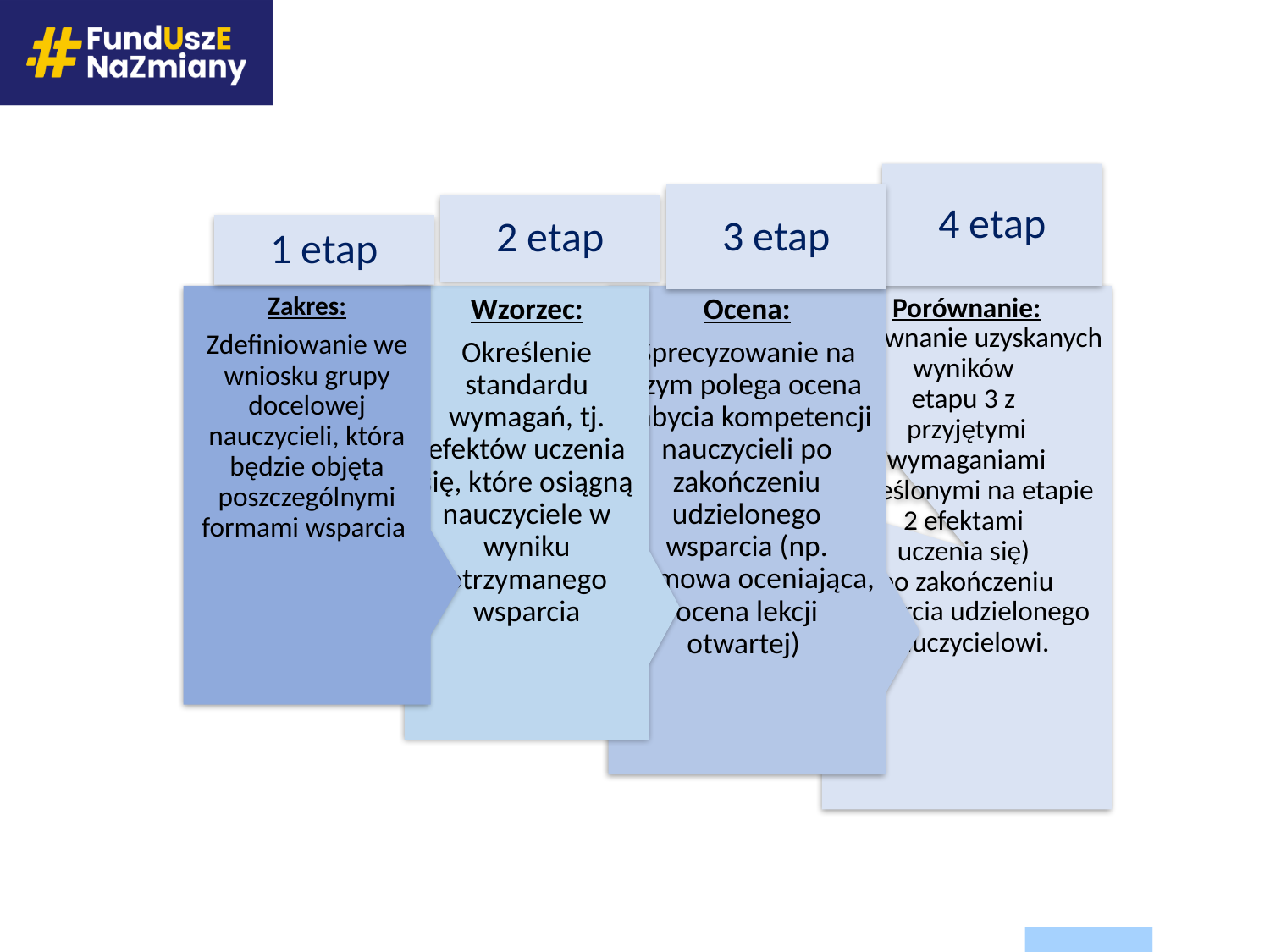

Porównanie: porównanie uzyskanych wyników
etapu 3 z
przyjętymi wymaganiami (określonymi na etapie
2 efektami
uczenia się)
po zakończeniu wsparcia udzielonego nauczycielowi.
4 etap
Ocena:
Sprecyzowanie na czym polega ocena nabycia kompetencji nauczycieli po zakończeniu udzielonego wsparcia (np. rozmowa oceniająca, ocena lekcji otwartej)

3 etap
Wzorzec:
Określenie standardu wymagań, tj. efektów uczenia się, które osiągną nauczyciele w wyniku otrzymanego wsparcia

2 etap
Zakres:
Zdefiniowanie we wniosku grupy docelowej nauczycieli, która będzie objęta poszczególnymi formami wsparcia
1 etap